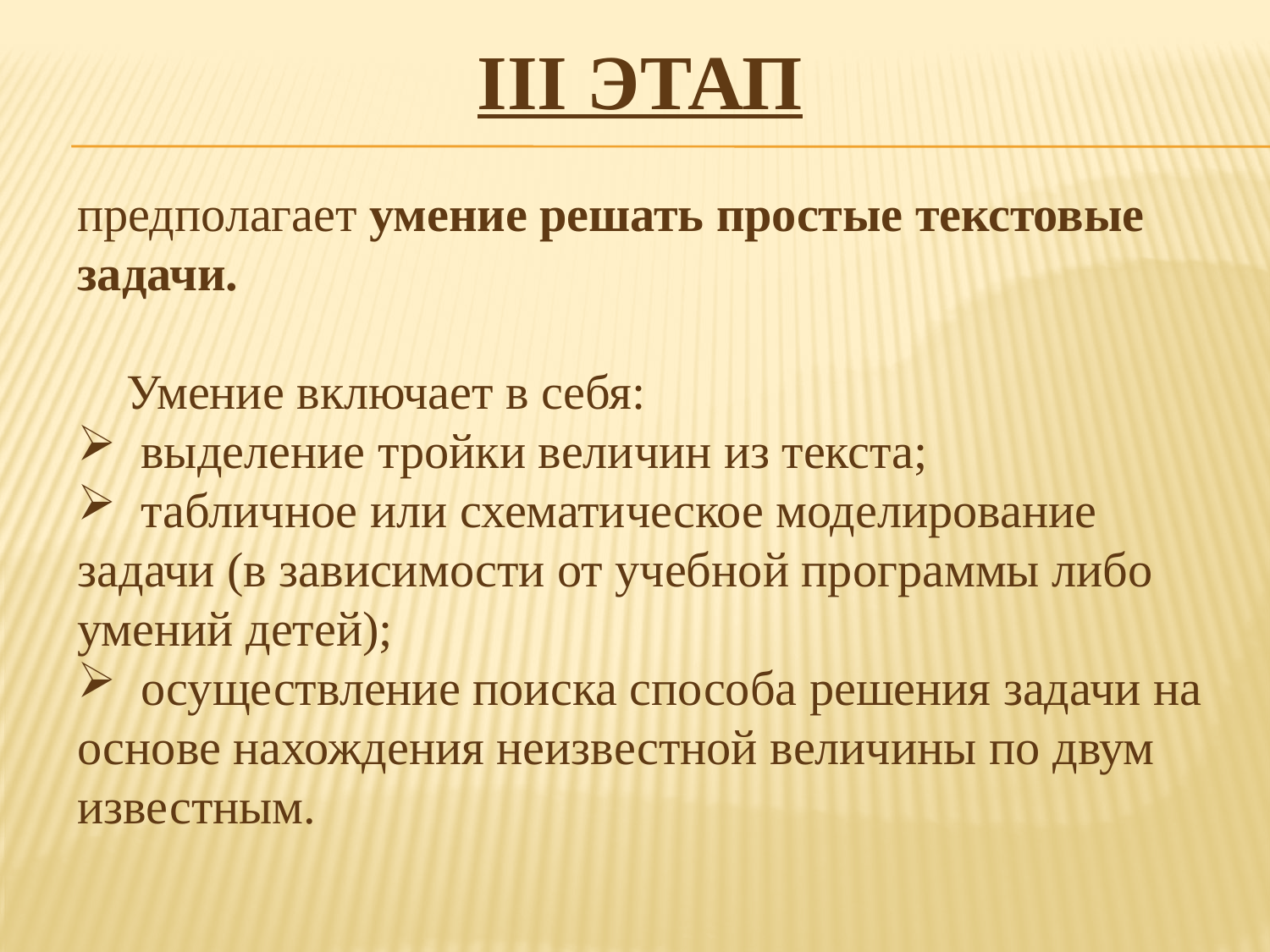

III ЭТАП
предполагает умение решать простые текстовые задачи.

    Умение включает в себя:
выделение тройки величин из текста;
табличное или схематическое моделирование
задачи (в зависимости от учебной программы либо умений детей);
осуществление поиска способа решения задачи на
основе нахождения неизвестной величины по двум известным.